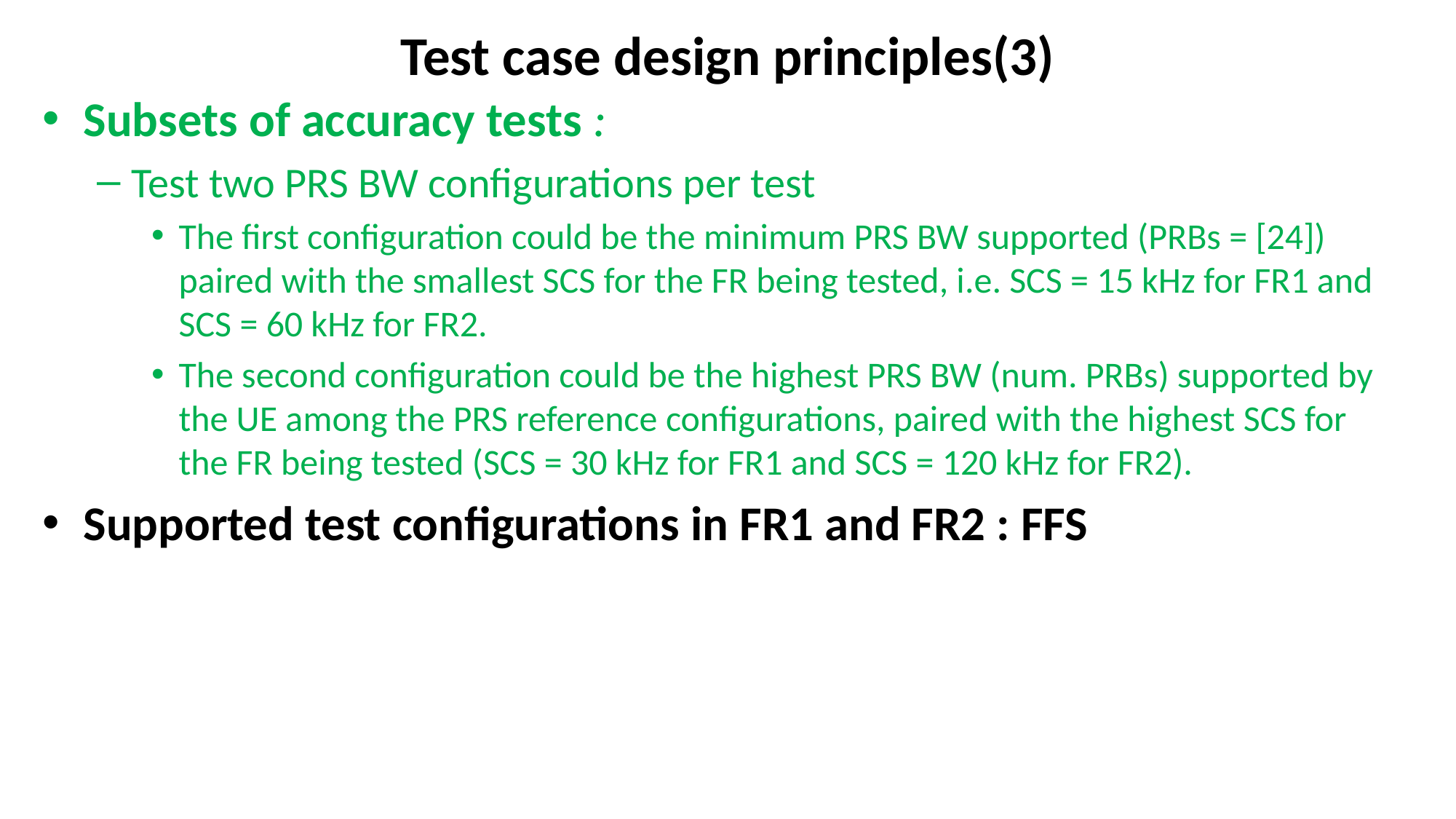

# Test case design principles(3)
Subsets of accuracy tests :
Test two PRS BW configurations per test
The first configuration could be the minimum PRS BW supported (PRBs = [24]) paired with the smallest SCS for the FR being tested, i.e. SCS = 15 kHz for FR1 and SCS = 60 kHz for FR2.
The second configuration could be the highest PRS BW (num. PRBs) supported by the UE among the PRS reference configurations, paired with the highest SCS for the FR being tested (SCS = 30 kHz for FR1 and SCS = 120 kHz for FR2).
Supported test configurations in FR1 and FR2 : FFS